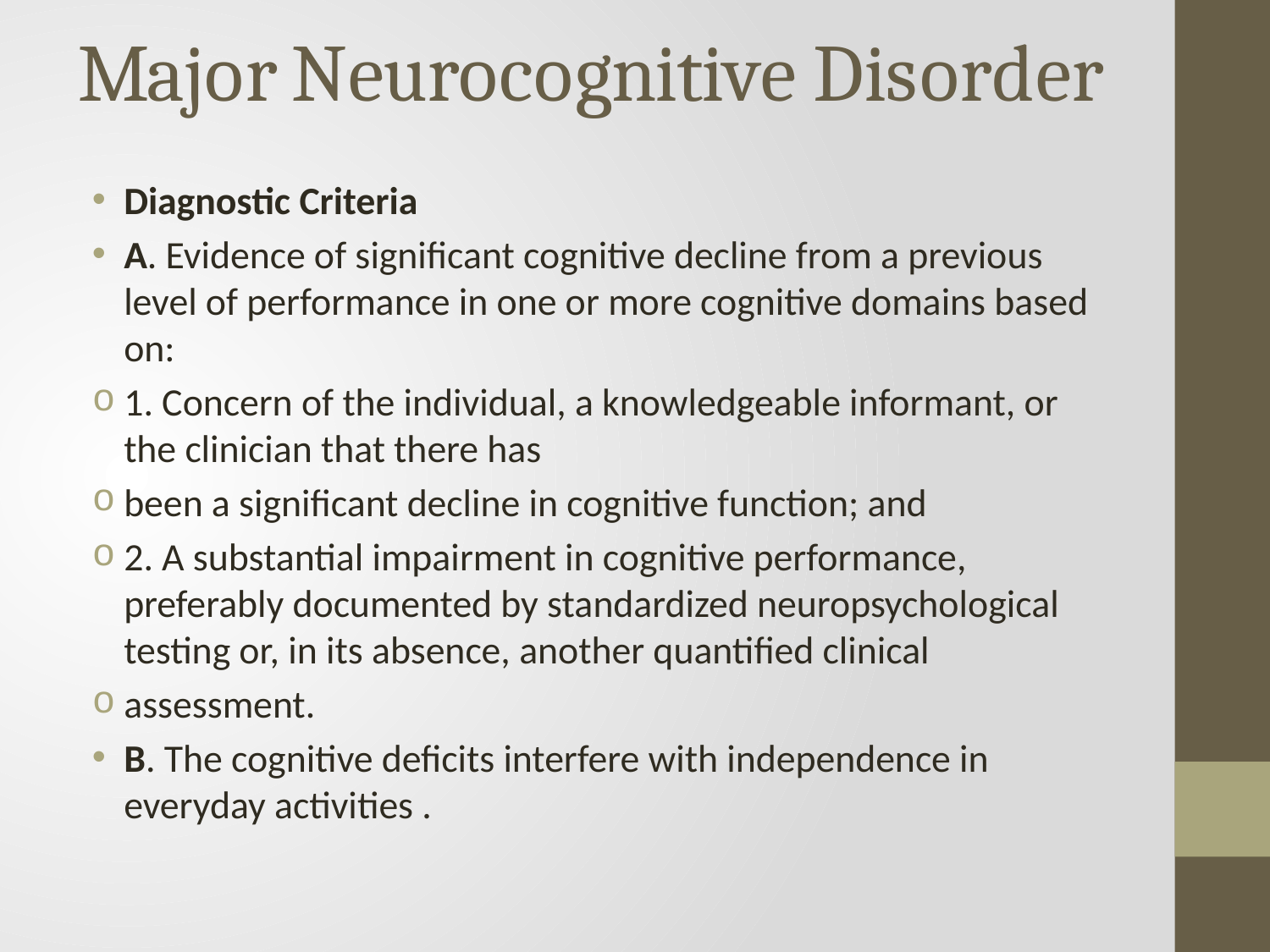

# Major Neurocognitive Disorder
Diagnostic Criteria
A. Evidence of significant cognitive decline from a previous level of performance in one or more cognitive domains based on:
1. Concern of the individual, a knowledgeable informant, or the clinician that there has
been a significant decline in cognitive function; and
2. A substantial impairment in cognitive performance, preferably documented by standardized neuropsychological testing or, in its absence, another quantified clinical
assessment.
B. The cognitive deficits interfere with independence in everyday activities .